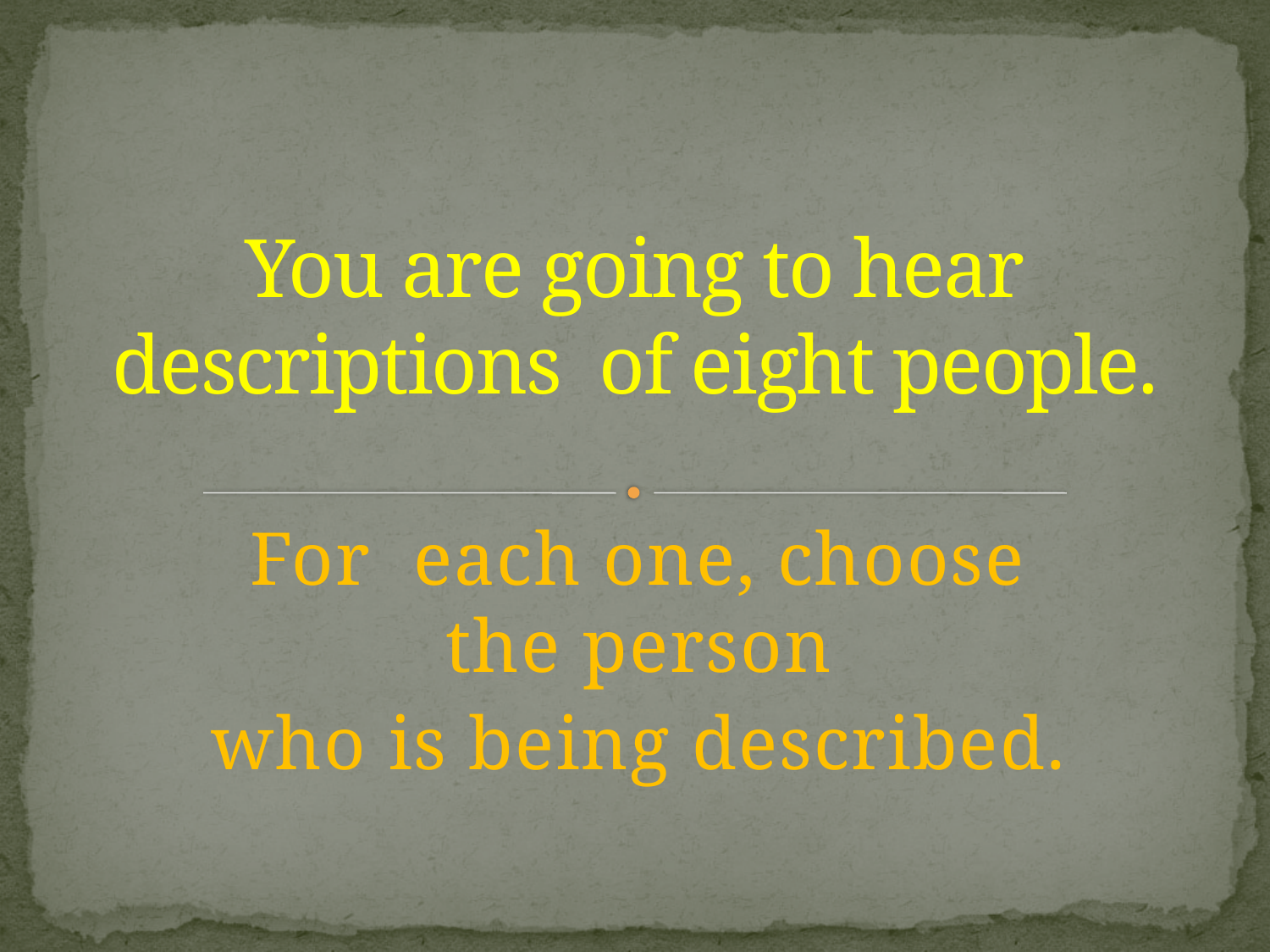

# You are going to hear descriptions  of eight people.
For  each one, choose the person
who is being described.